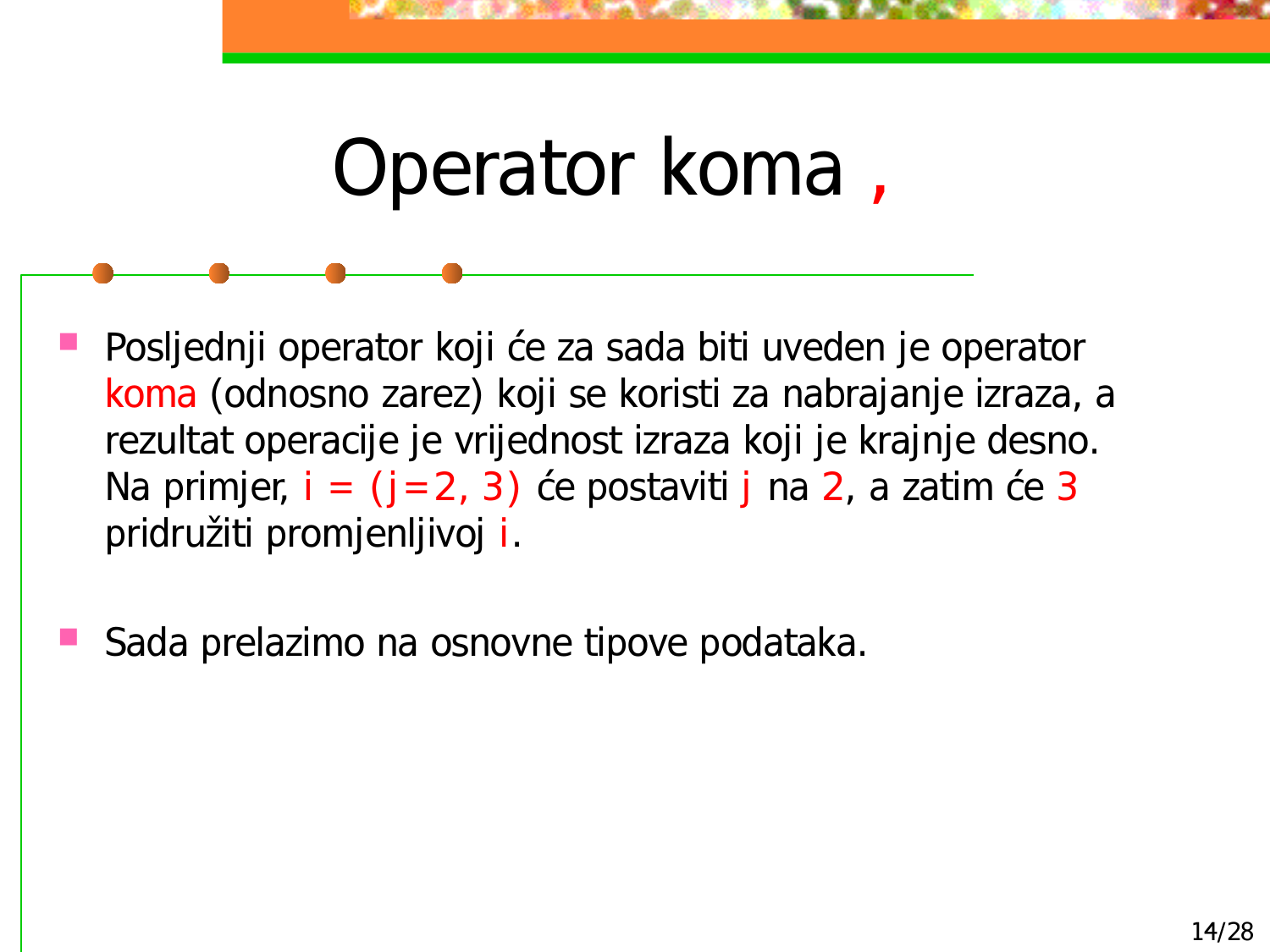

# Operator koma ,
Posljednji operator koji će za sada biti uveden je operator koma (odnosno zarez) koji se koristi za nabrajanje izraza, a rezultat operacije je vrijednost izraza koji je krajnje desno.
Na primjer, i = (j=2, 3) će postaviti j na 2, a zatim će 3 pridružiti promjenljivoj i.

Sada prelazimo na osnovne tipove podataka.
14/28